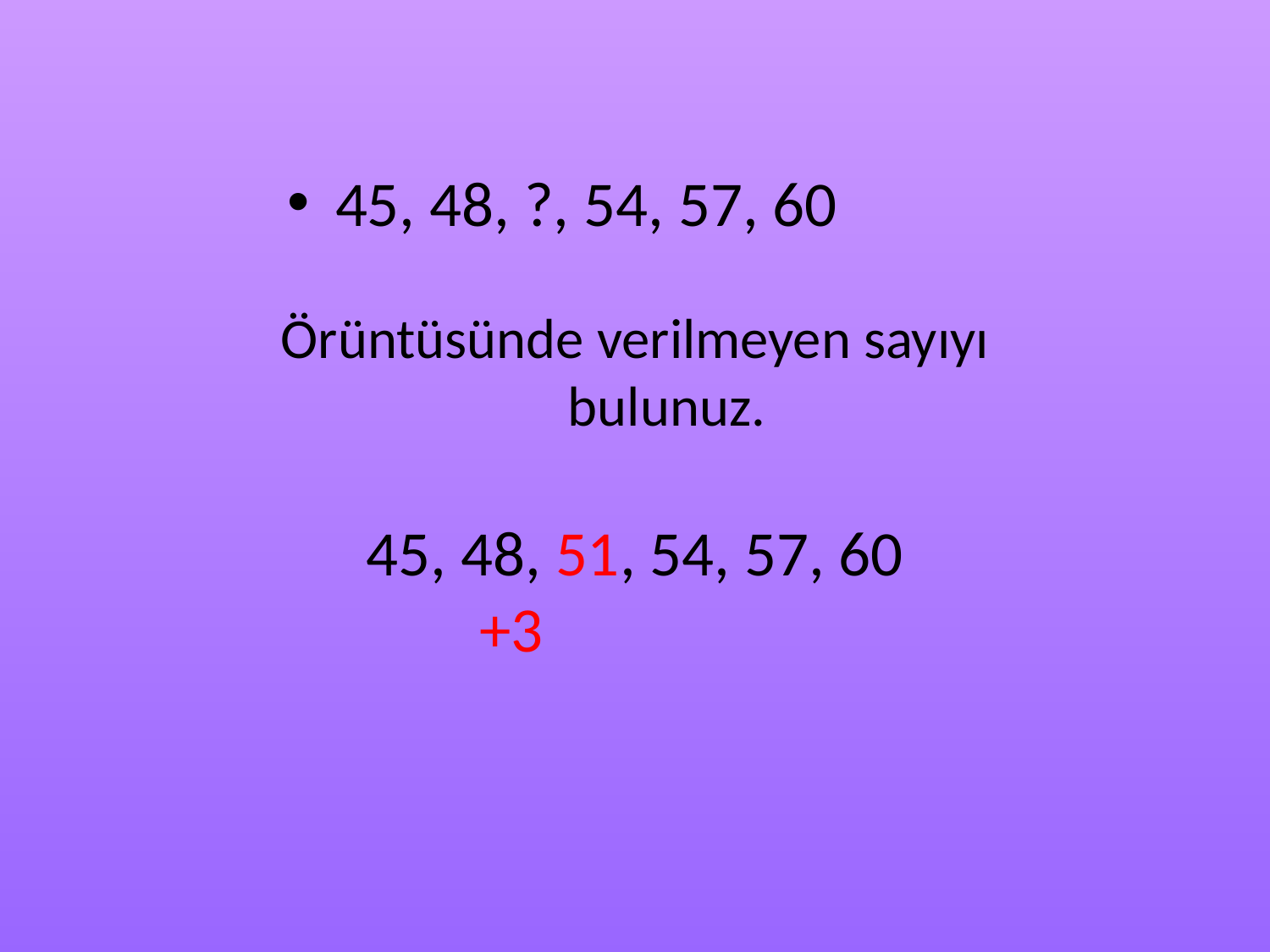

45, 48, ?, 54, 57, 60
Örüntüsünde verilmeyen sayıyı bulunuz.
45, 48, 51, 54, 57, 60
                     +3